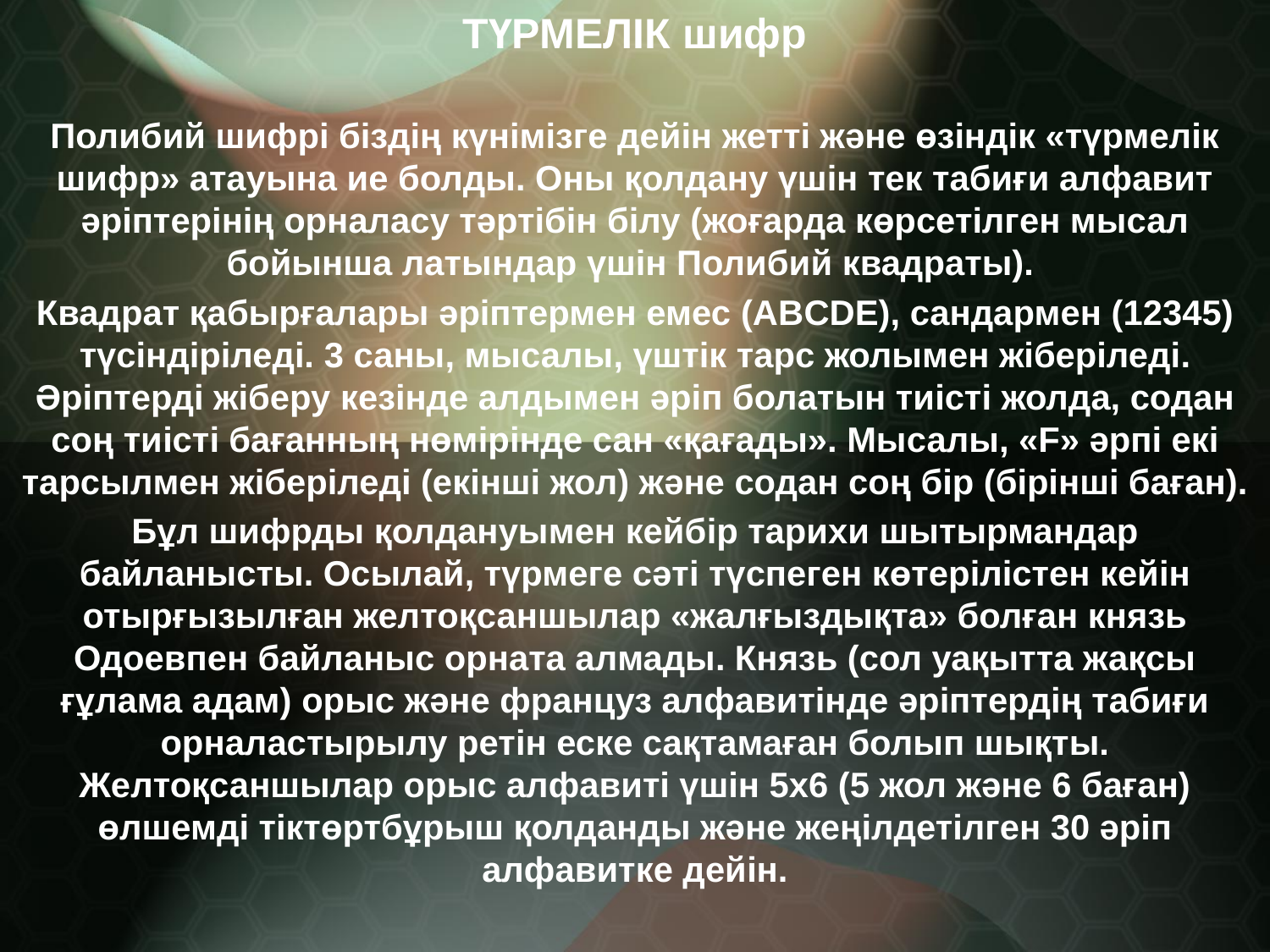

ТҮРМЕЛІК шифр

Полибий шифрі біздің күнімізге дейін жетті және өзіндік «түрмелік шифр» атауына ие болды. Оны қолдану үшін тек табиғи алфавит әріптерінің орналасу тәртібін білу (жоғарда көрсетілген мысал бойынша латындар үшін Полибий квадраты).
Квадрат қабырғалары әріптермен емес (ABCDE), сандармен (12345) түсіндіріледі. 3 саны, мысалы, үштік тарс жолымен жіберіледі. Әрiптерді жiберу кезінде алдымен әрiп болатын тиiстi жолда, содан соң тиiстi бағанның нөмiрiнде сан «қағады». Мысалы, «F» әрпі екі тарсылмен жіберіледі (екінші жол) және содан соң бір (бірінші баған).
Бұл шифрды қолдануымен кейбiр тарихи шытырмандар байланысты. Осылай, түрмеге сәтi түспеген көтерiлiстен кейiн отырғызылған желтоқсаншылар «жалғыздықта» болған князь Одоевпен байланыс орната алмады. Князь (сол уақытта жақсы ғұлама адам) орыс және француз алфавитінде әріптердің табиғи орналастырылу ретiн еске сақтамаған болып шықты. Желтоқсаншылар орыс алфавиті үшін 5х6 (5 жол және 6 баған) өлшемді тіктөртбұрыш қолданды және жеңiлдетiлген 30 әріп алфавитке дейiн.